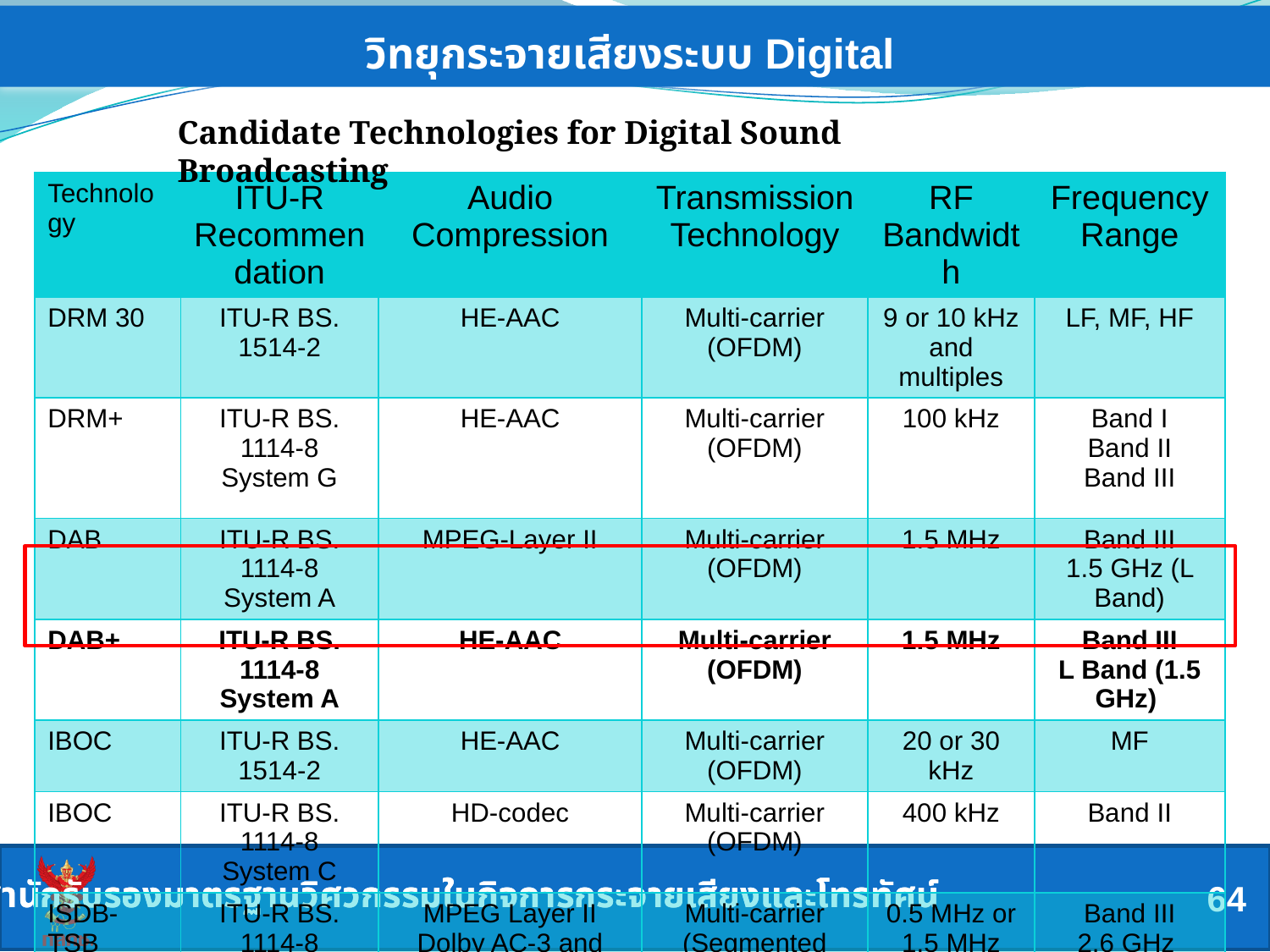

วิทยุกระจายเสียงระบบ Digital
Candidate Technologies for Digital Sound Broadcasting
| Technology | ITU-R Recommendation | Audio Compression | Transmission Technology | RF Bandwidth | Frequency Range |
| --- | --- | --- | --- | --- | --- |
| DRM 30 | ITU-R BS. 1514-2 | HE-AAC | Multi-carrier (OFDM) | 9 or 10 kHz and multiples | LF, MF, HF |
| DRM+ | ITU-R BS. 1114-8 System G | HE-AAC | Multi-carrier (OFDM) | 100 kHz | Band I Band II Band III |
| DAB | ITU-R BS. 1114-8 System A | MPEG-Layer II | Multi-carrier (OFDM) | 1.5 MHz | Band III 1.5 GHz (L Band) |
| DAB+ | ITU-R BS. 1114-8 System A | HE-AAC | Multi-carrier (OFDM) | 1.5 MHz | Band III L Band (1.5 GHz) |
| IBOC | ITU-R BS. 1514-2 | HE-AAC | Multi-carrier (OFDM) | 20 or 30 kHz | MF |
| IBOC | ITU-R BS. 1114-8 System C | HD-codec | Multi-carrier (OFDM) | 400 kHz | Band II |
| ISDB-TSB | ITU-R BS. 1114-8 System F | MPEG Layer II Dolby AC-3 and HE-AAC | Multi-carrier (Segmented OFDM) | 0.5 MHz or 1.5 MHz | Band III 2.6 GHz |
| Source : Report on Roadmap for the Transition from Analogue to Digital Broadcasting by ITU and NBTC |  |  |  |  |  |